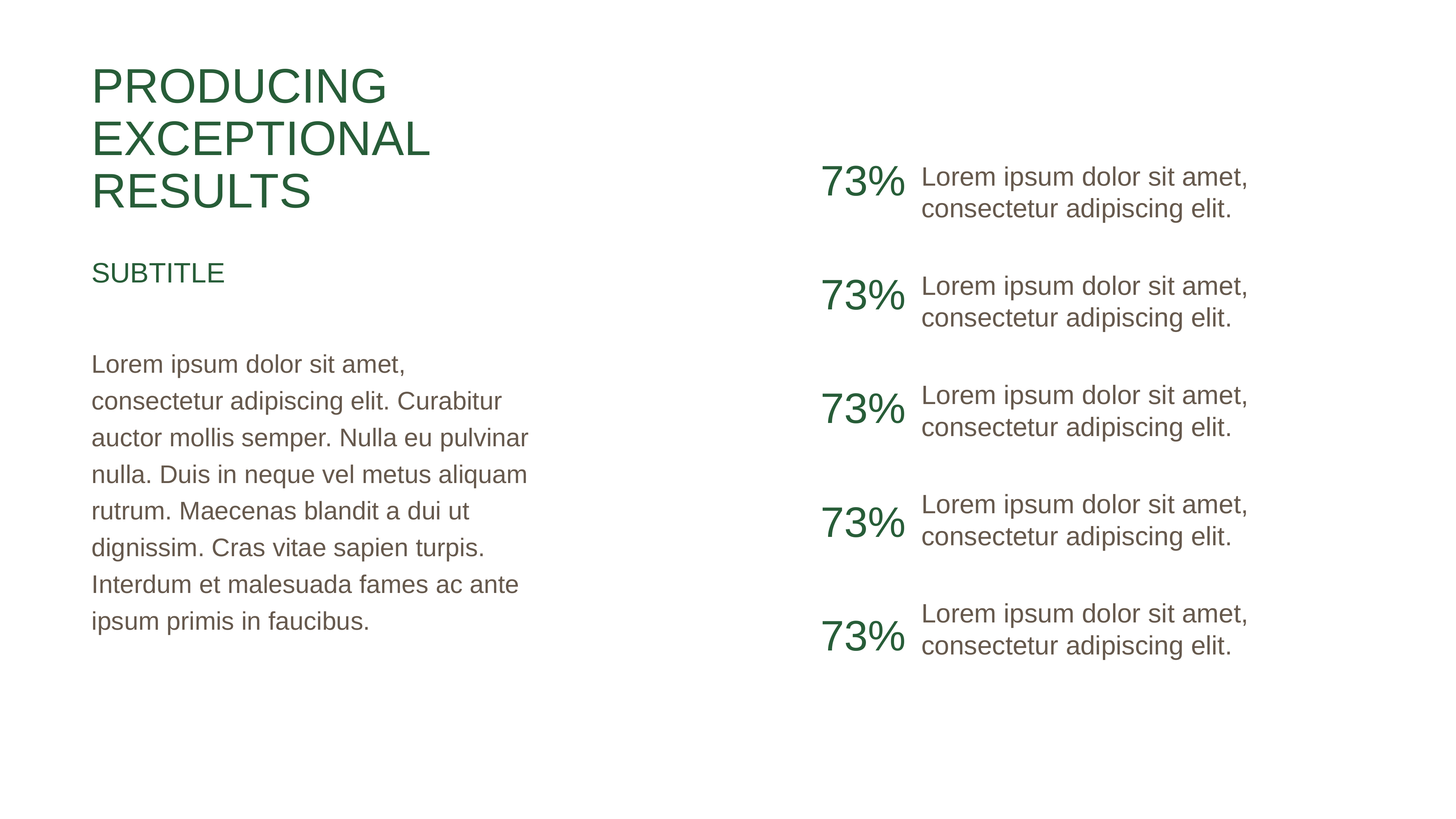

Producing Exceptional Results
73%
Lorem ipsum dolor sit amet, consectetur adipiscing elit.
Lorem ipsum dolor sit amet, consectetur adipiscing elit.
Lorem ipsum dolor sit amet, consectetur adipiscing elit.
Lorem ipsum dolor sit amet, consectetur adipiscing elit.
Lorem ipsum dolor sit amet, consectetur adipiscing elit.
subtitle
73%
Lorem ipsum dolor sit amet, consectetur adipiscing elit. Curabitur auctor mollis semper. Nulla eu pulvinar nulla. Duis in neque vel metus aliquam rutrum. Maecenas blandit a dui ut dignissim. Cras vitae sapien turpis. Interdum et malesuada fames ac ante ipsum primis in faucibus.
73%
73%
73%